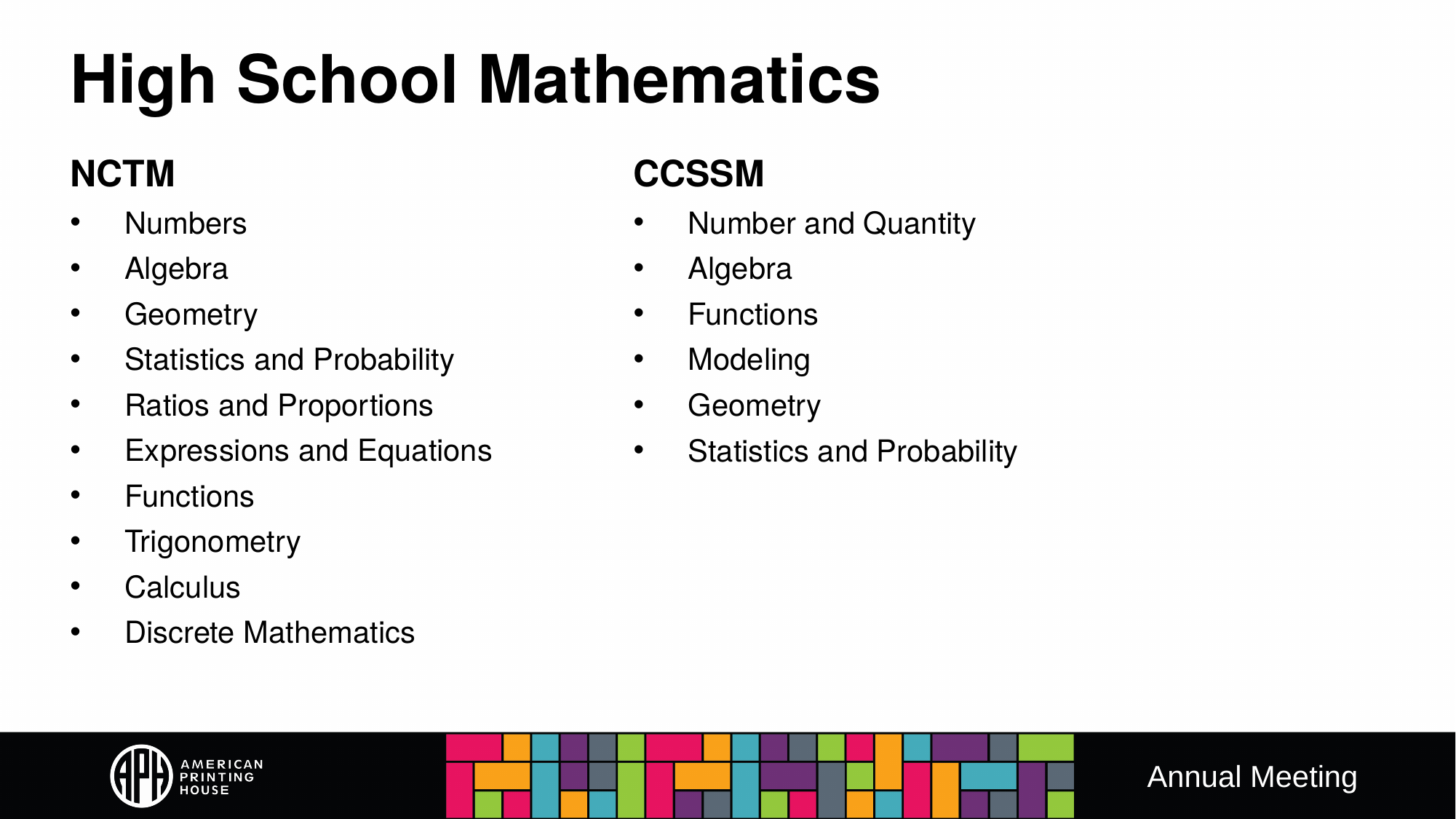

# High School Mathematics
NCTM
Numbers
Algebra
Geometry
Statistics and Probability
Ratios and Proportions
Expressions and Equations
Functions
Trigonometry
Calculus
Discrete Mathematics
CCSSM
Number and Quantity
Algebra
Functions
Modeling
Geometry
Statistics and Probability